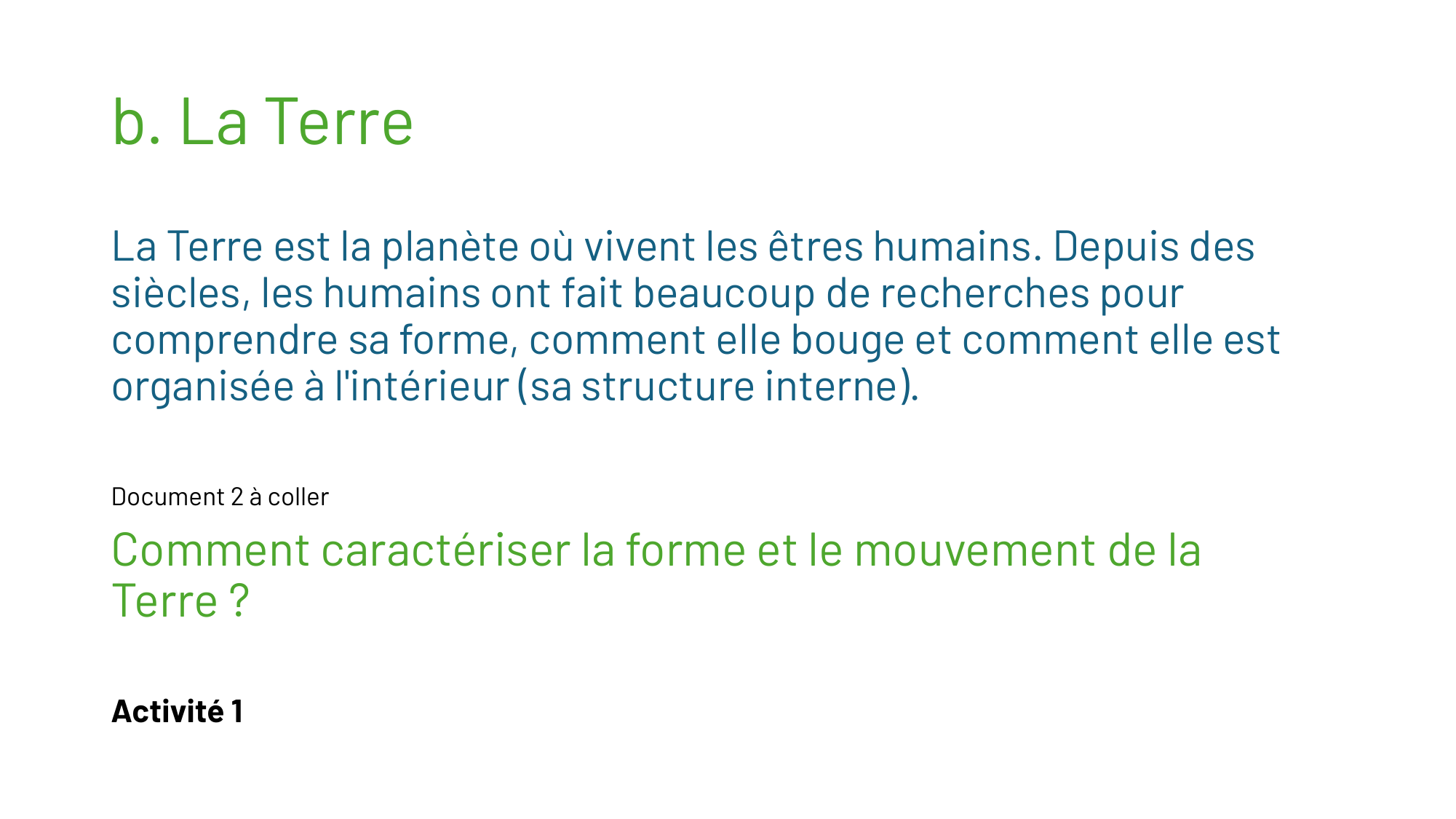

# b. La Terre
La Terre est la planète où vivent les êtres humains. Depuis des siècles, les humains ont fait beaucoup de recherches pour comprendre sa forme, comment elle bouge et comment elle est organisée à l'intérieur (sa structure interne).

Document 2 à coller
Comment caractériser la forme et le mouvement de la Terre ?

Activité 1